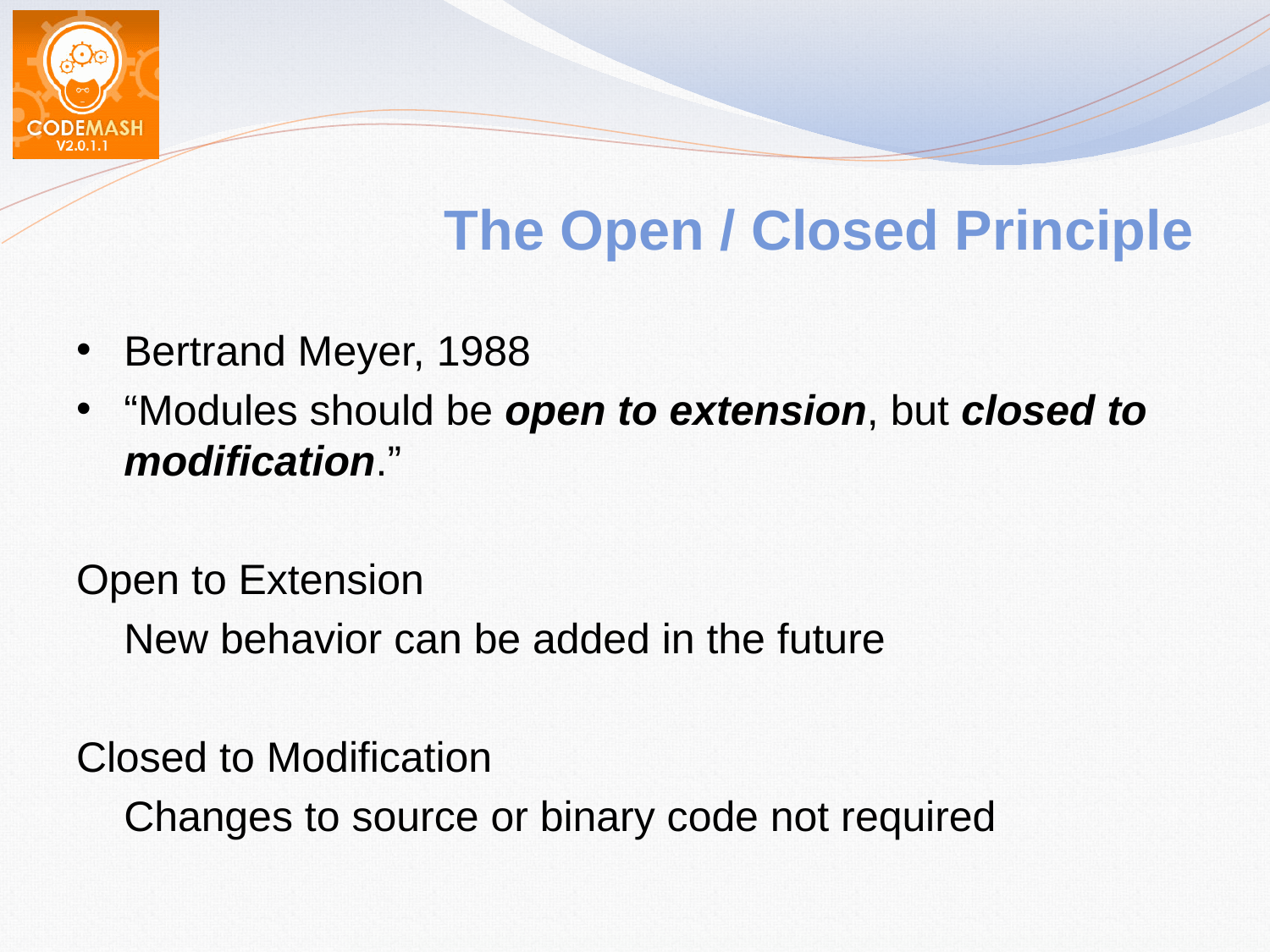

# The Open / Closed Principle
Bertrand Meyer, 1988
“Modules should be open to extension, but closed to modification.”

Open to Extension
	New behavior can be added in the future

Closed to Modification
	Changes to source or binary code not required